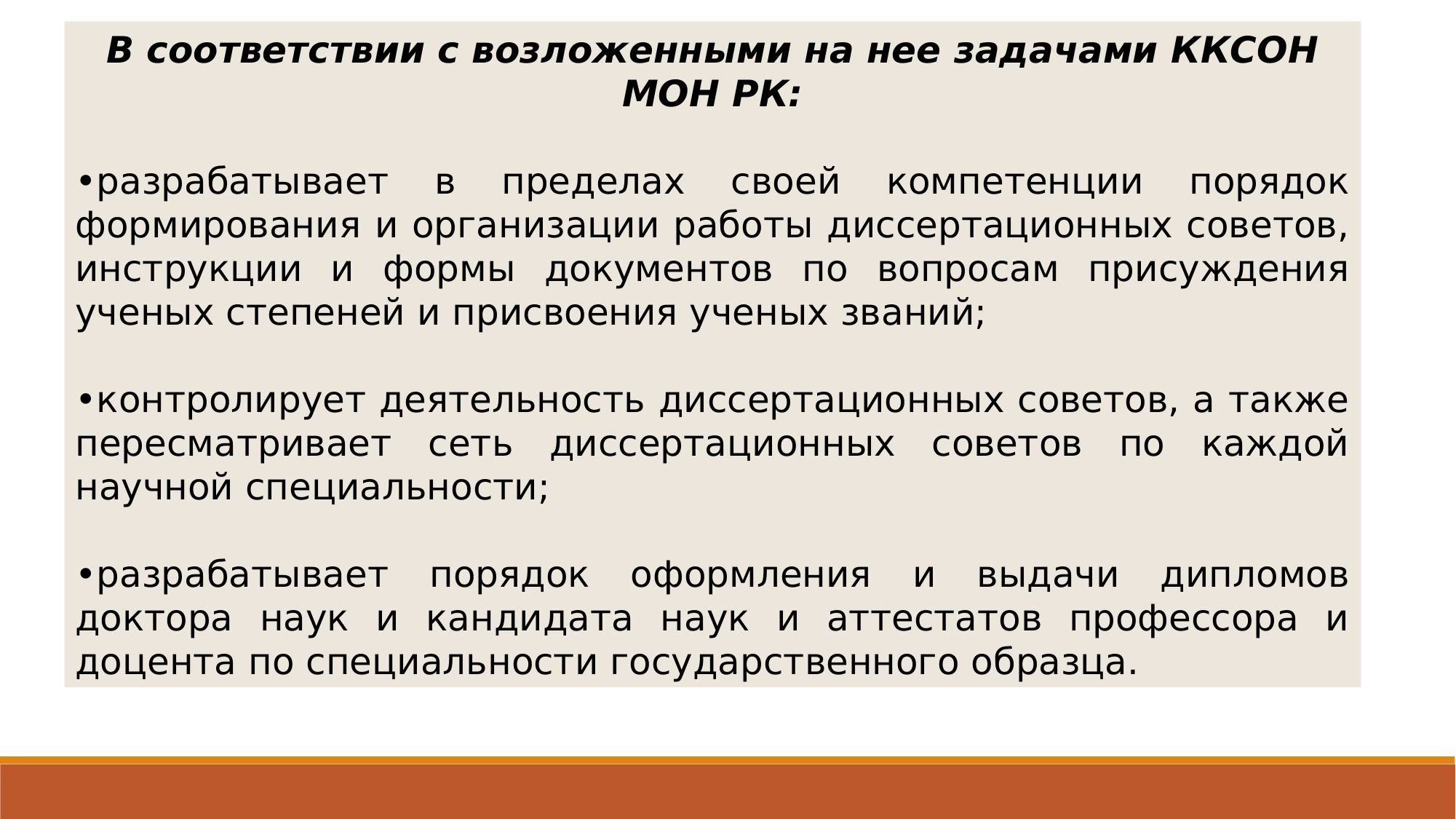

В соответствии с возложенными на нее задачами ККСОН МОН РК:

•разрабатывает в пределах своей компетенции порядок формирования и организации работы диссертационных советов, инструкции и формы документов по вопросам присуждения ученых степеней и присвоения ученых званий;

•контролирует деятельность диссертационных советов, а также пересматривает сеть диссертационных советов по каждой научной специальности;

•разрабатывает порядок оформления и выдачи дипломов доктора наук и кандидата наук и аттестатов профессора и доцента по специальности государственного образца.